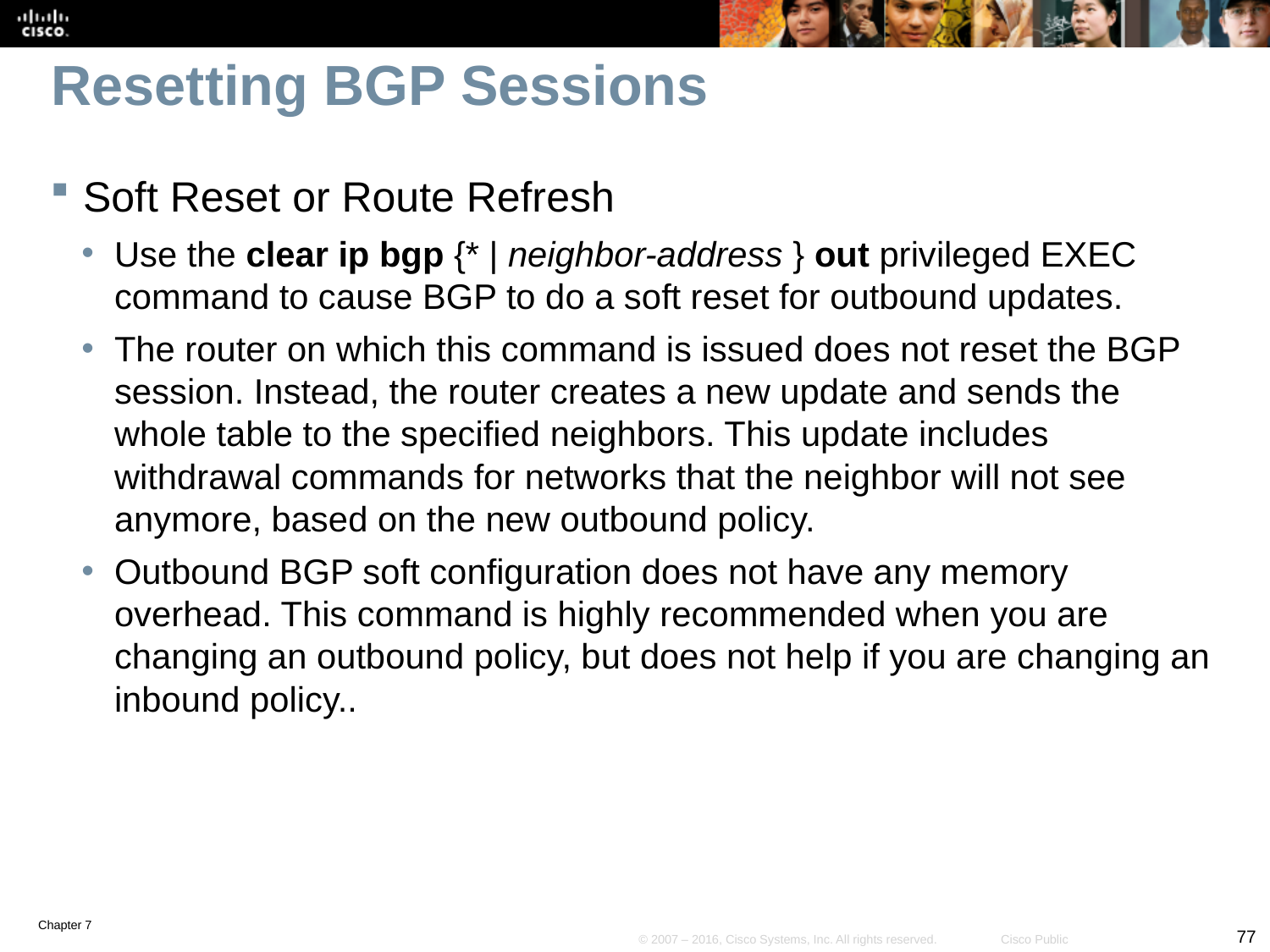

# Resetting BGP Sessions
Soft Reset or Route Refresh
Use the clear ip bgp {* | neighbor-address } out privileged EXEC command to cause BGP to do a soft reset for outbound updates.
The router on which this command is issued does not reset the BGP session. Instead, the router creates a new update and sends the whole table to the specified neighbors. This update includes withdrawal commands for networks that the neighbor will not see anymore, based on the new outbound policy.
Outbound BGP soft configuration does not have any memory overhead. This command is highly recommended when you are changing an outbound policy, but does not help if you are changing an inbound policy..